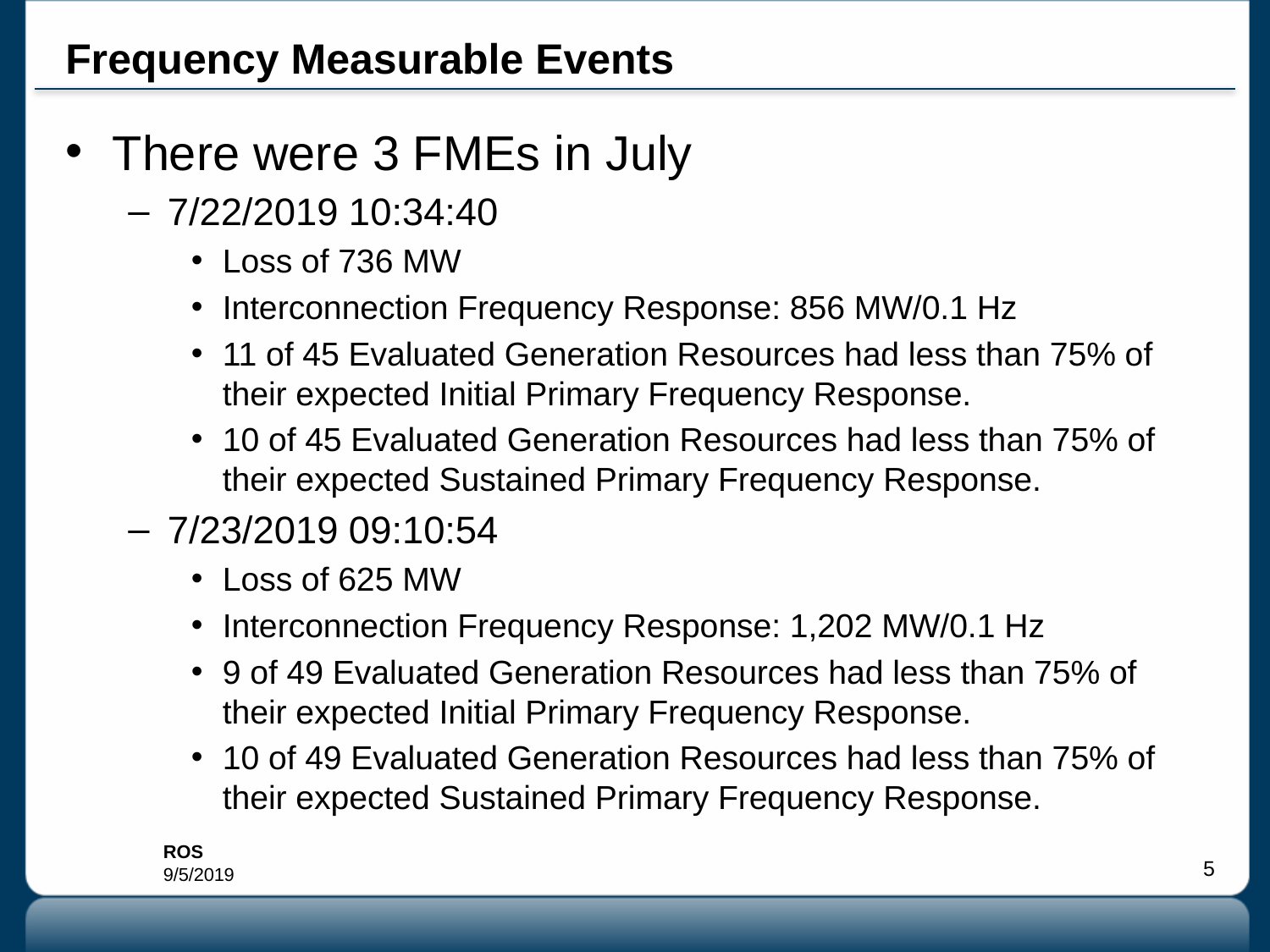

# Frequency Measurable Events
There were 3 FMEs in July
7/22/2019 10:34:40
Loss of 736 MW
Interconnection Frequency Response: 856 MW/0.1 Hz
11 of 45 Evaluated Generation Resources had less than 75% of their expected Initial Primary Frequency Response.
10 of 45 Evaluated Generation Resources had less than 75% of their expected Sustained Primary Frequency Response.
7/23/2019 09:10:54
Loss of 625 MW
Interconnection Frequency Response: 1,202 MW/0.1 Hz
9 of 49 Evaluated Generation Resources had less than 75% of their expected Initial Primary Frequency Response.
10 of 49 Evaluated Generation Resources had less than 75% of their expected Sustained Primary Frequency Response.